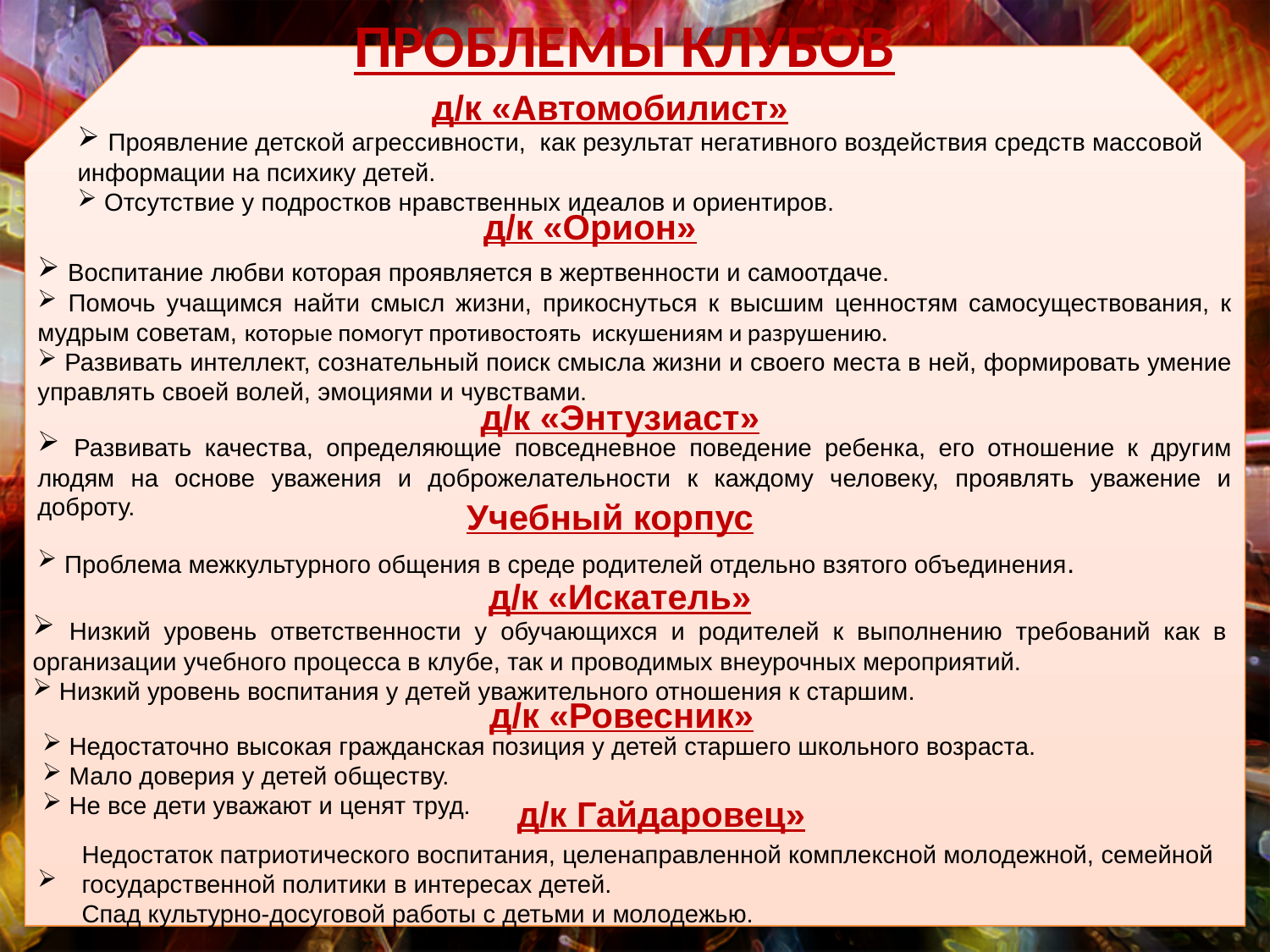

# ПРОБЛЕМЫ КЛУБОВ

д/к «Автомобилист»
 Проявление детской агрессивности,  как результат негативного воздействия средств массовой информации на психику детей.
 Отсутствие у подростков нравственных идеалов и ориентиров.
д/к «Орион»
 Воспитание любви которая проявляется в жертвенности и самоотдаче.
 Помочь учащимся найти смысл жизни, прикоснуться к высшим ценностям самосуществования, к мудрым советам, которые помогут противостоять  искушениям и разрушению.
 Развивать интеллект, сознательный поиск смысла жизни и своего места в ней, формировать умение управлять своей волей, эмоциями и чувствами.
д/к «Энтузиаст»
 Развивать качества, определяющие повседневное поведение ребенка, его отношение к другим людям на основе уважения и доброжелательности к каждому человеку, проявлять уважение и доброту.
Учебный корпус
 Проблема межкультурного общения в среде родителей отдельно взятого объединения.
д/к «Искатель»
 Низкий уровень ответственности у обучающихся и родителей к выполнению требований как в организации учебного процесса в клубе, так и проводимых внеурочных мероприятий.
 Низкий уровень воспитания у детей уважительного отношения к старшим.
д/к «Ровесник»
 Недостаточно высокая гражданская позиция у детей старшего школьного возраста.
 Мало доверия у детей обществу.
 Не все дети уважают и ценят труд.
д/к Гайдаровец»
Недостаток патриотического воспитания, целенаправленной комплексной молодежной, семейной государственной политики в интересах детей.
Спад культурно-досуговой работы с детьми и молодежью.